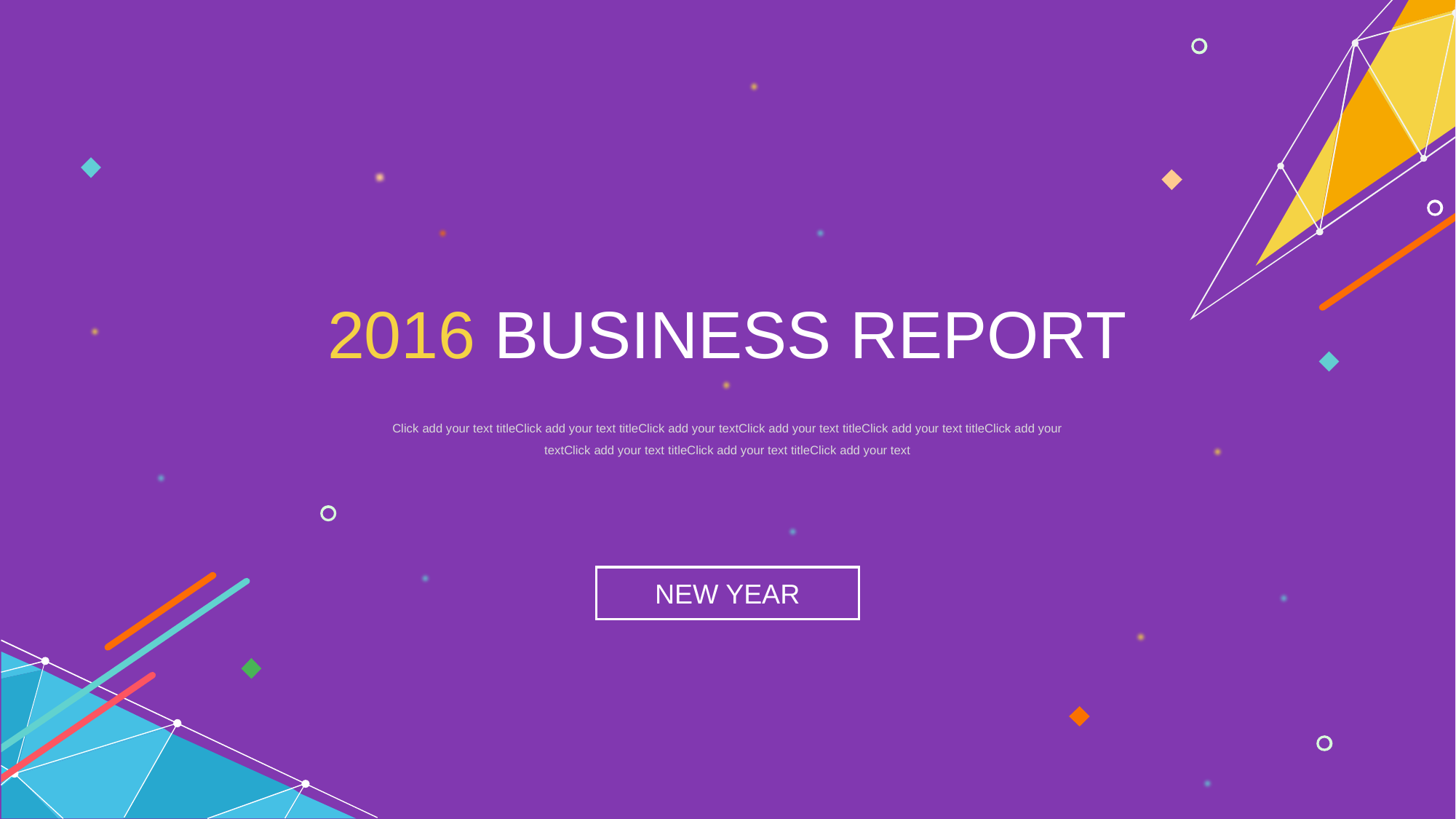

2016 BUSINESS REPORT

Click add your text titleClick add your text titleClick add your textClick add your text titleClick add your text titleClick add your textClick add your text titleClick add your text titleClick add your text

NEW YEAR